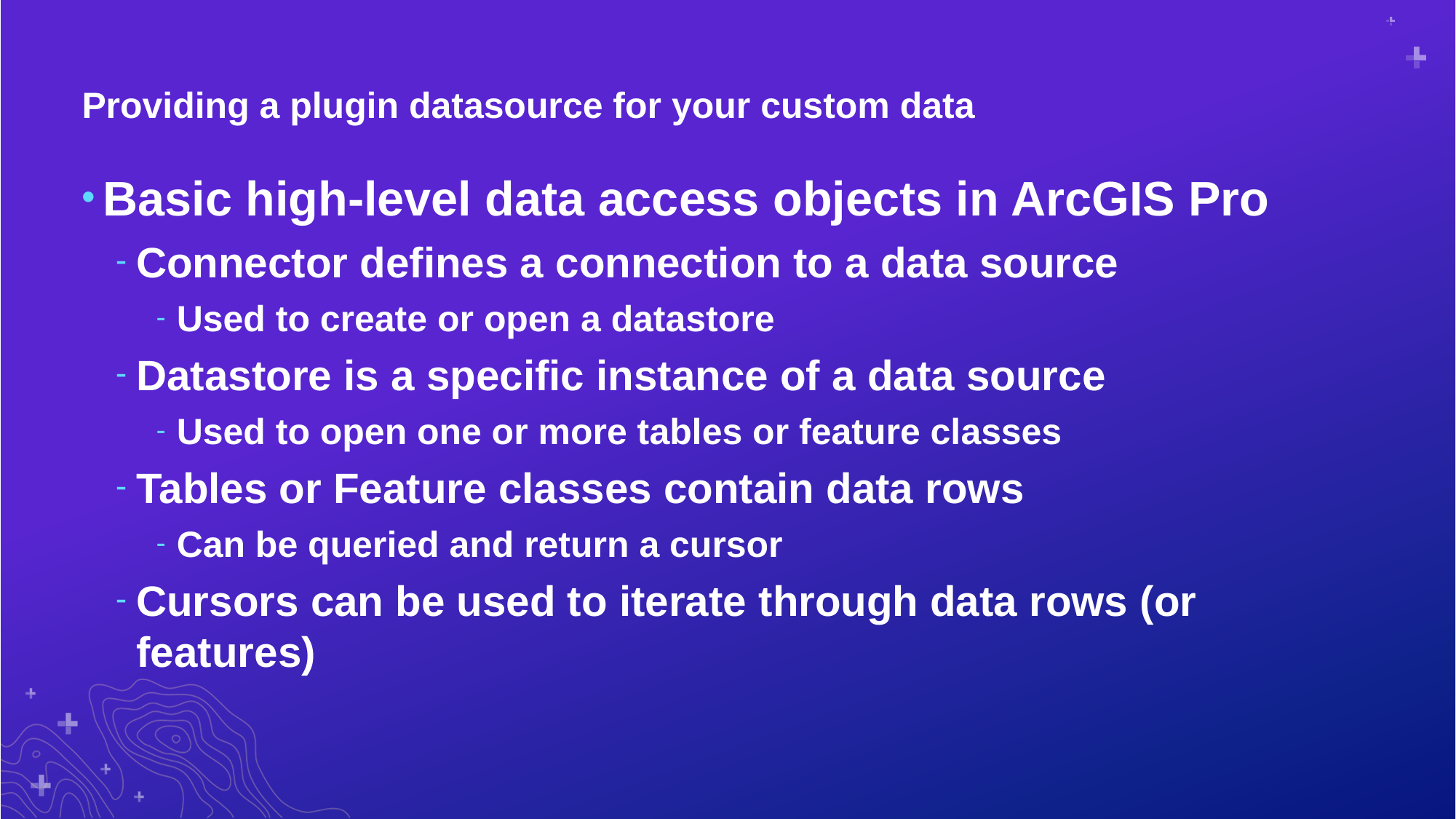

# Providing a plugin datasource for your custom data
Basic high-level data access objects in ArcGIS Pro
Connector defines a connection to a data source
Used to create or open a datastore
Datastore is a specific instance of a data source
Used to open one or more tables or feature classes
Tables or Feature classes contain data rows
Can be queried and return a cursor
Cursors can be used to iterate through data rows (or features)